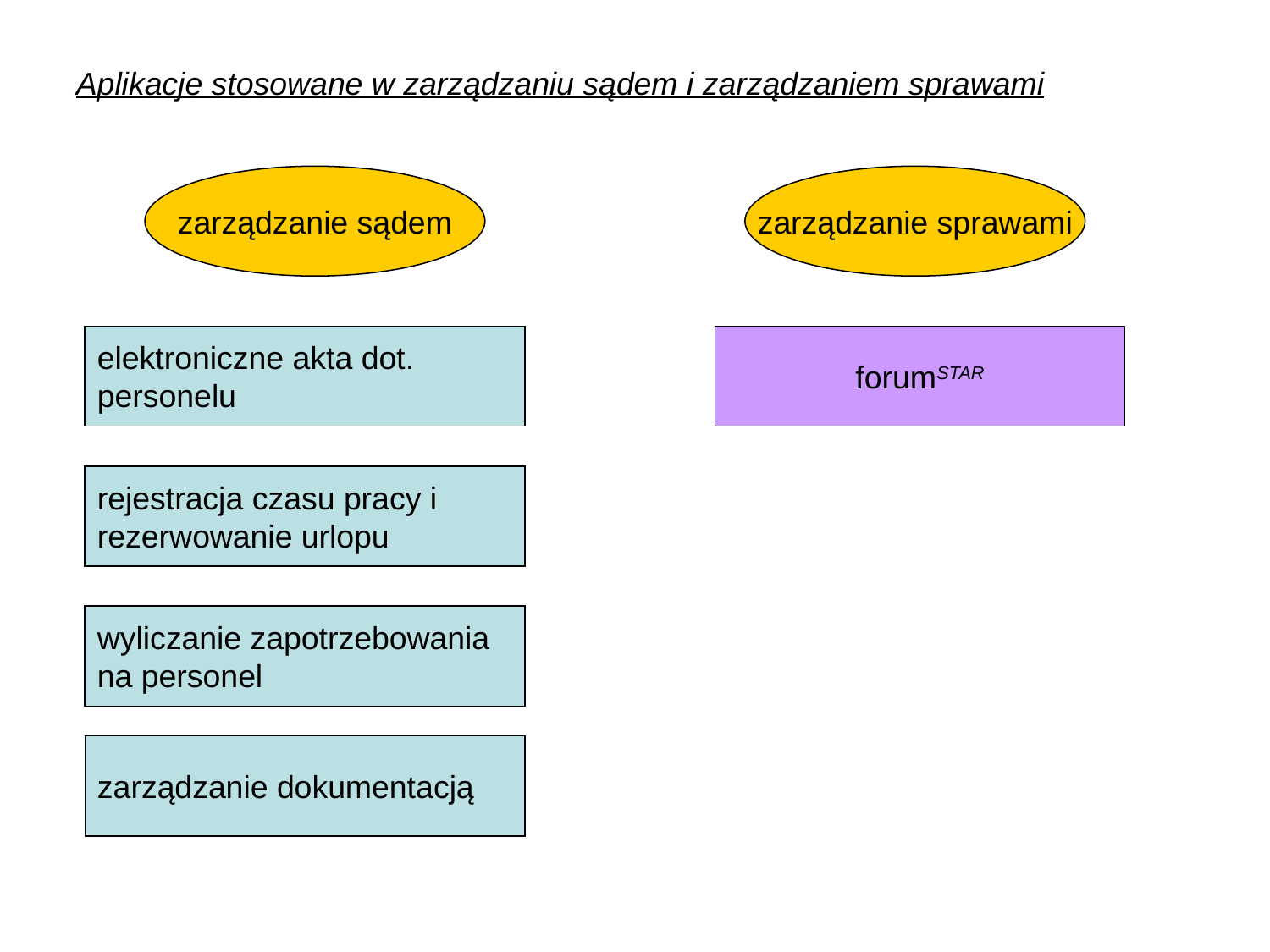

Aplikacje stosowane w zarządzaniu sądem i zarządzaniem sprawami
zarządzanie sądem
zarządzanie sprawami
elektroniczne akta dot.
personelu
forumSTAR

rejestracja czasu pracy i
rezerwowanie urlopu
wyliczanie zapotrzebowania
na personel
zarządzanie dokumentacją